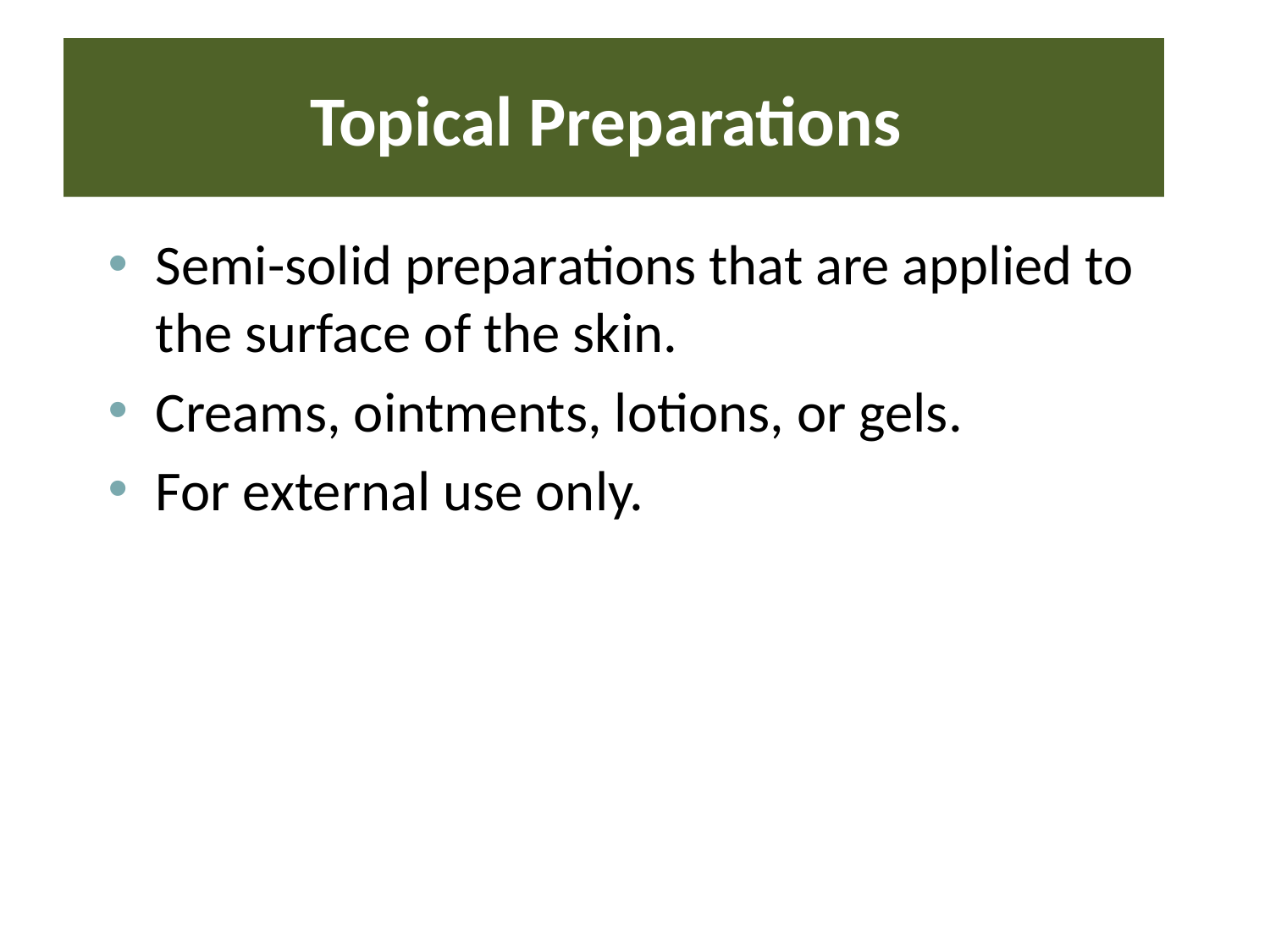

# Topical Preparations
Semi-solid preparations that are applied to the surface of the skin.
Creams, ointments, lotions, or gels.
For external use only.